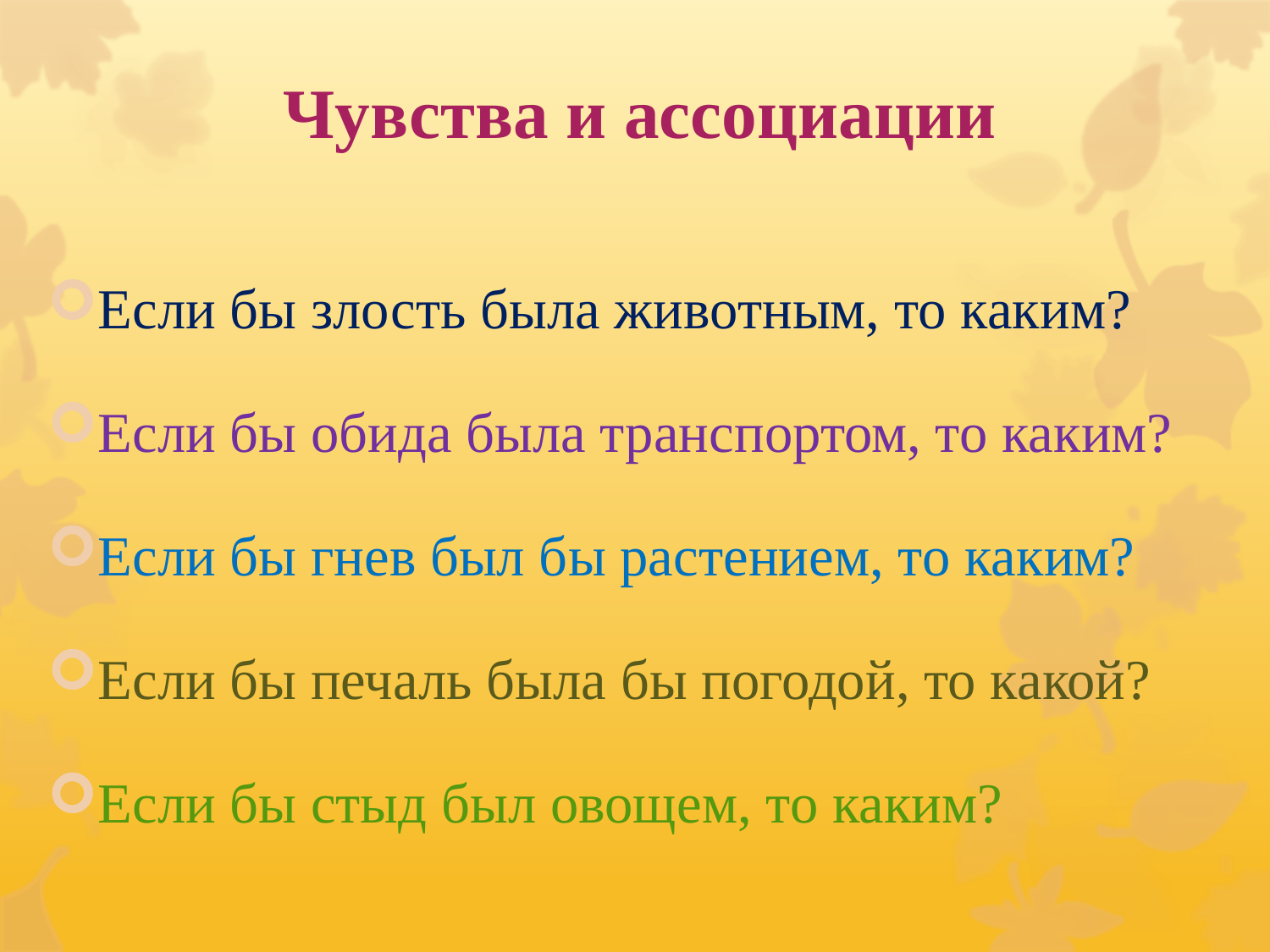

# Чувства и ассоциации
Если бы злость была животным, то каким?
Если бы обида была транспортом, то каким?
Если бы гнев был бы растением, то каким?
Если бы печаль была бы погодой, то какой?
Если бы стыд был овощем, то каким?